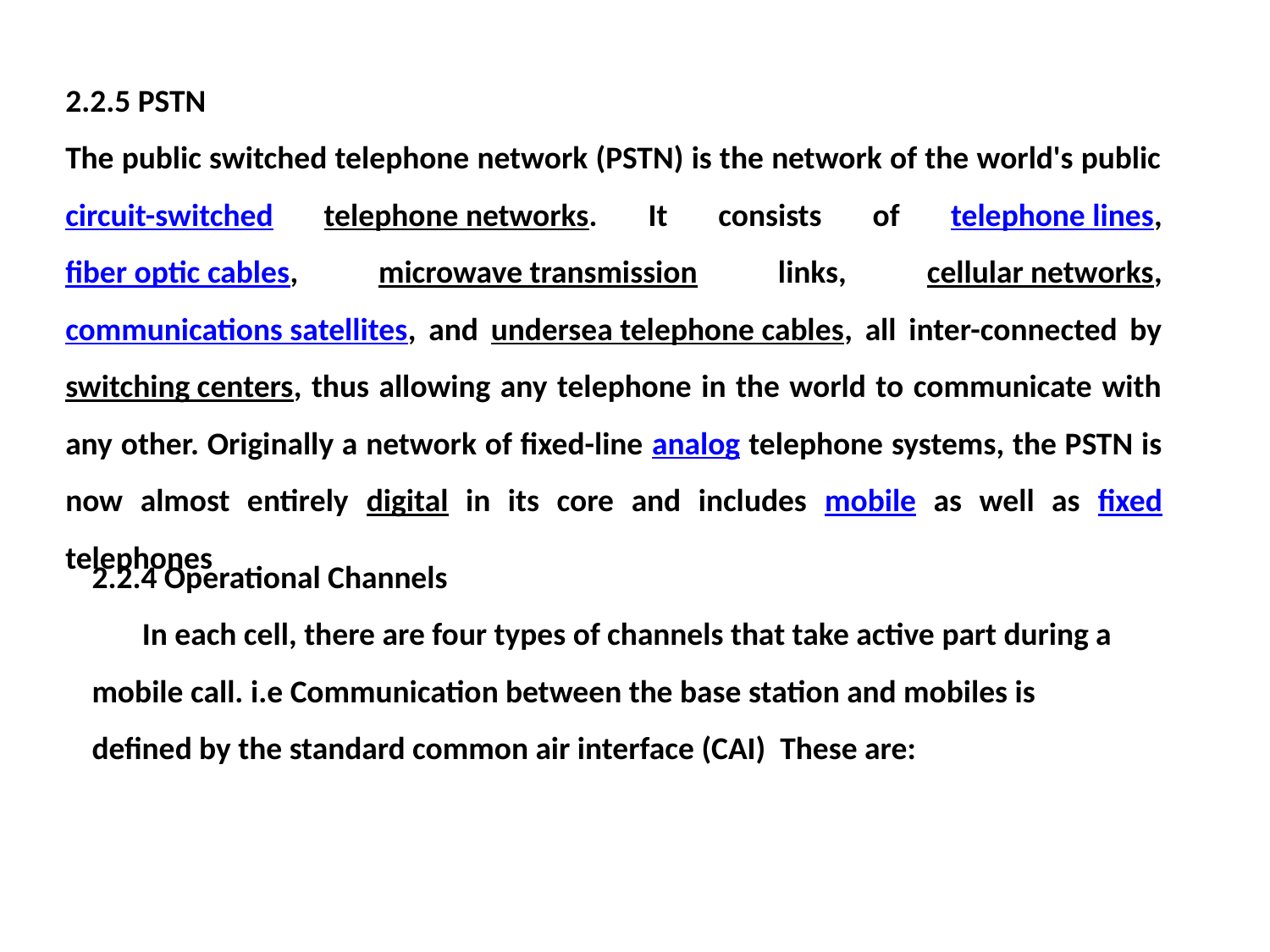

2.2.5 PSTN
The public switched telephone network (PSTN) is the network of the world's public circuit-switched telephone networks. It consists of telephone lines, fiber optic cables, microwave transmission links, cellular networks, communications satellites, and undersea telephone cables, all inter-connected by switching centers, thus allowing any telephone in the world to communicate with any other. Originally a network of fixed-line analog telephone systems, the PSTN is now almost entirely digital in its core and includes mobile as well as fixed telephones
2.2.4 Operational Channels
       In each cell, there are four types of channels that take active part during a mobile call. i.e Communication between the base station and mobiles is defined by the standard common air interface (CAI)  These are: